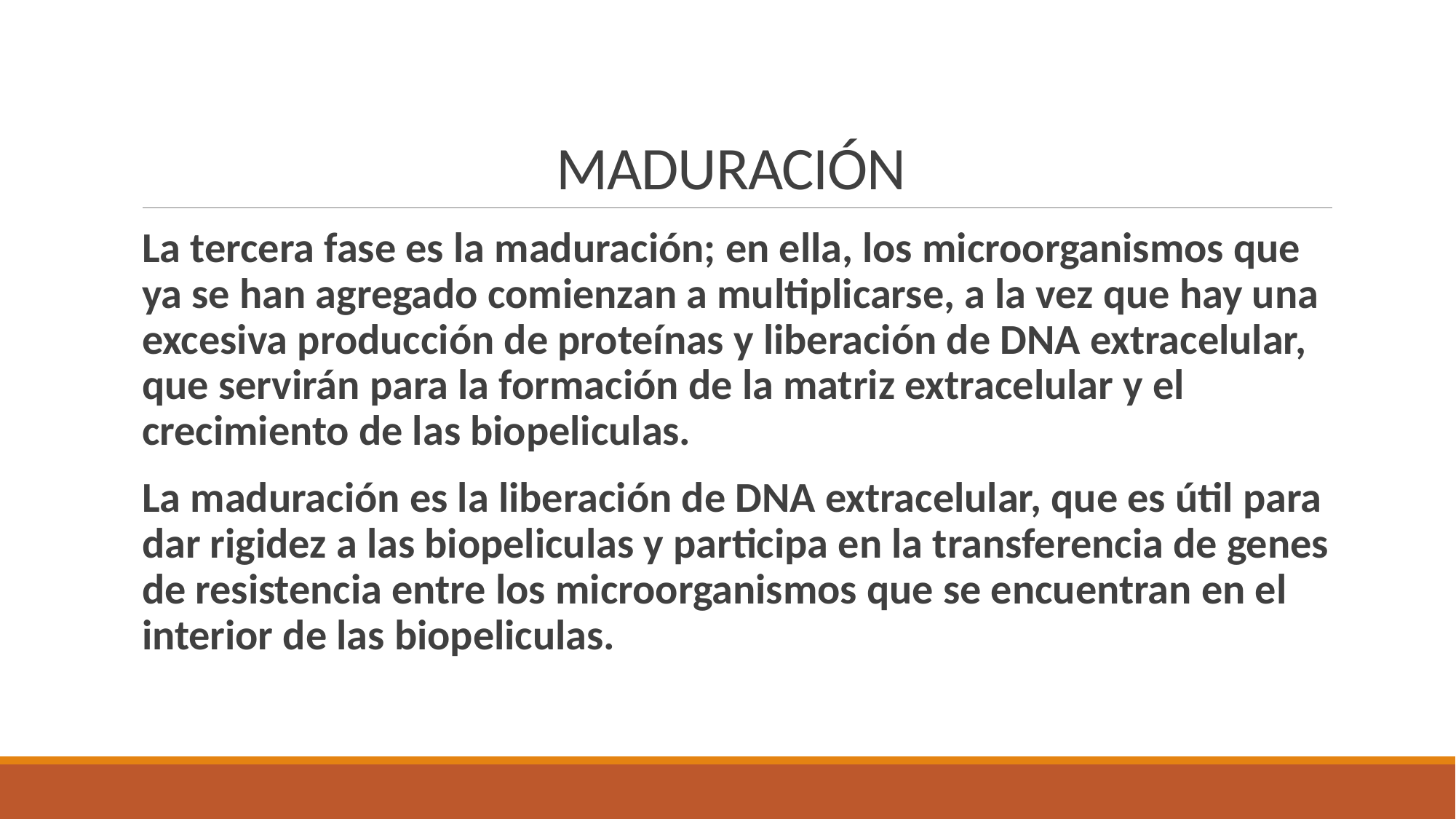

# MADURACIÓN
La tercera fase es la maduración; en ella, los microorganismos que ya se han agregado comienzan a multiplicarse, a la vez que hay una excesiva producción de proteínas y liberación de DNA extracelular, que servirán para la formación de la matriz extracelular y el crecimiento de las biopeliculas.
La maduración es la liberación de DNA extracelular, que es útil para dar rigidez a las biopeliculas y participa en la transferencia de genes de resistencia entre los microorganismos que se encuentran en el interior de las biopeliculas.